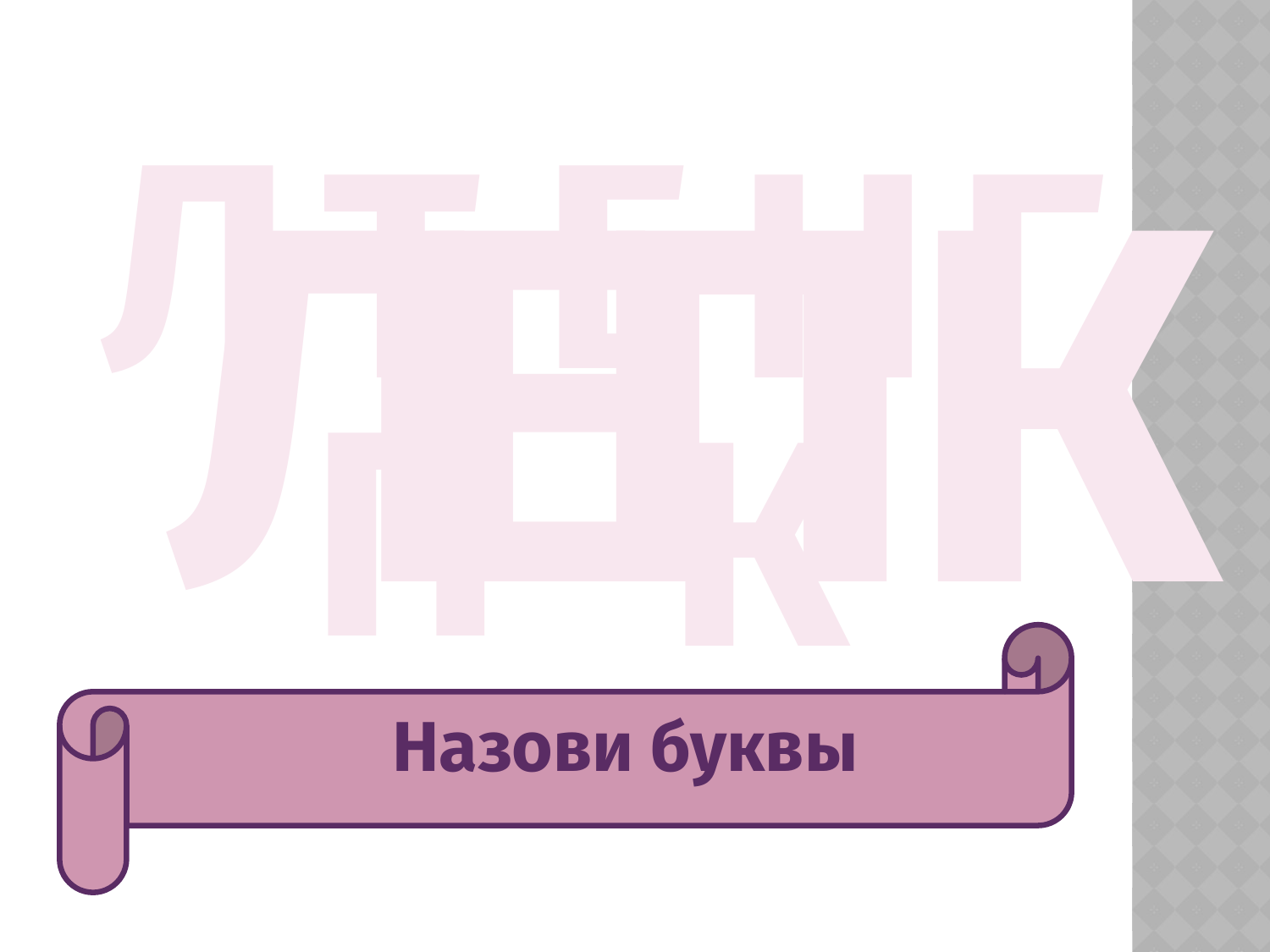

Л
Л
Е
Е
П
К
Т
Н
Г
П
К

Назови буквы